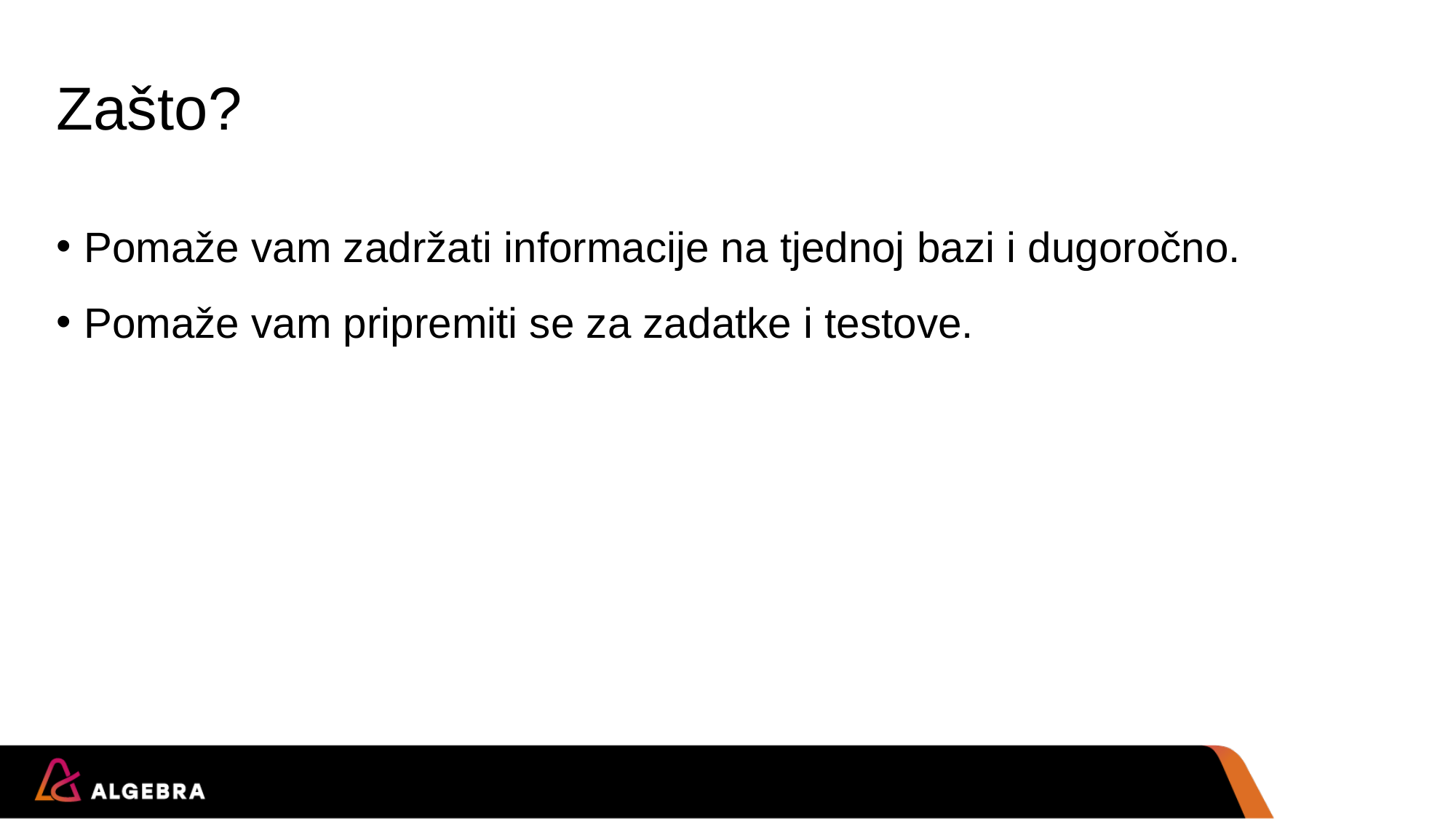

# Zašto?
Pomaže vam zadržati informacije na tjednoj bazi i dugoročno.
Pomaže vam pripremiti se za zadatke i testove.